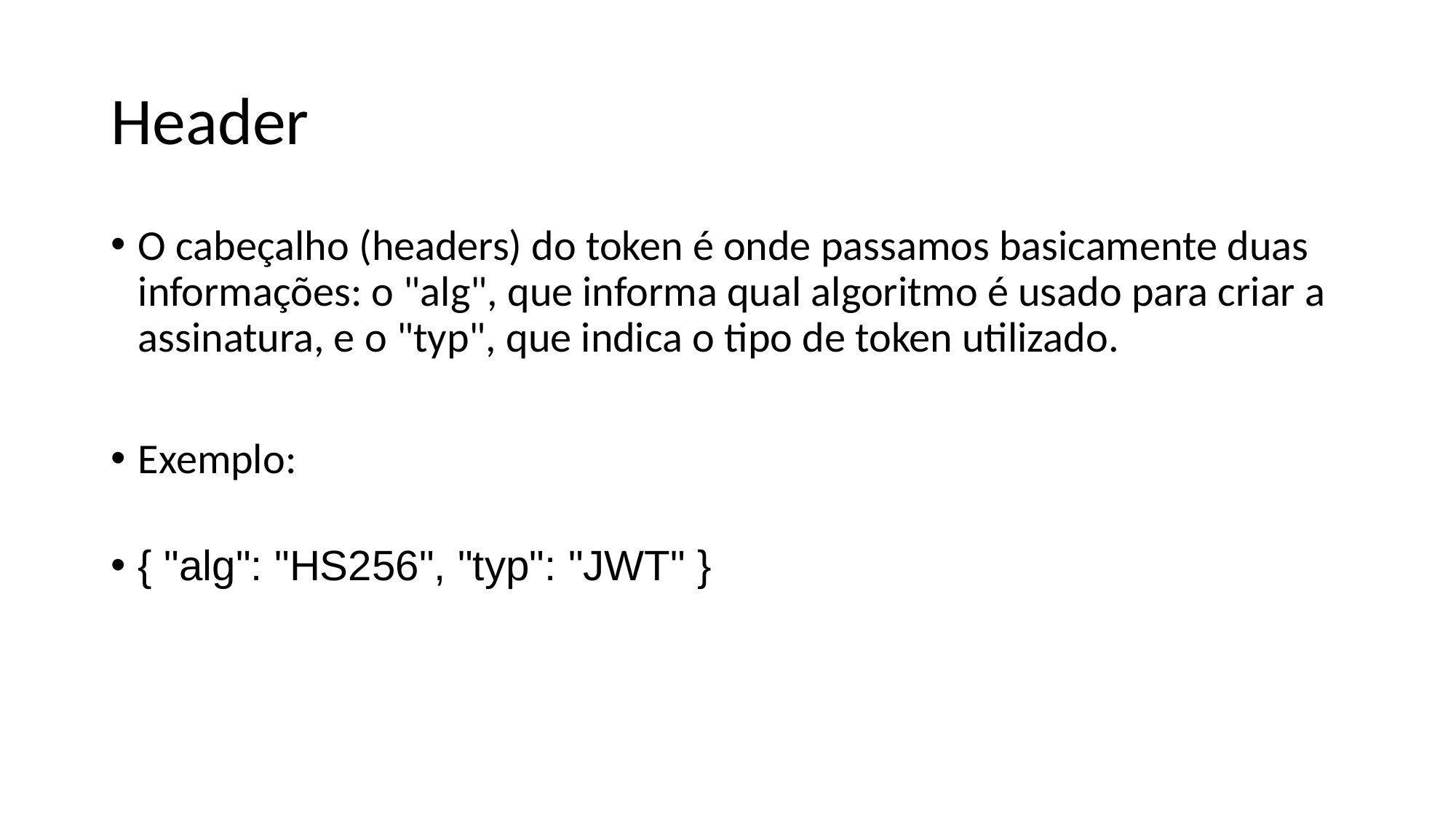

# Header
O cabeçalho (headers) do token é onde passamos basicamente duas informações: o "alg", que informa qual algoritmo é usado para criar a assinatura, e o "typ", que indica o tipo de token utilizado.

Exemplo:
{ "alg": "HS256", "typ": "JWT" }